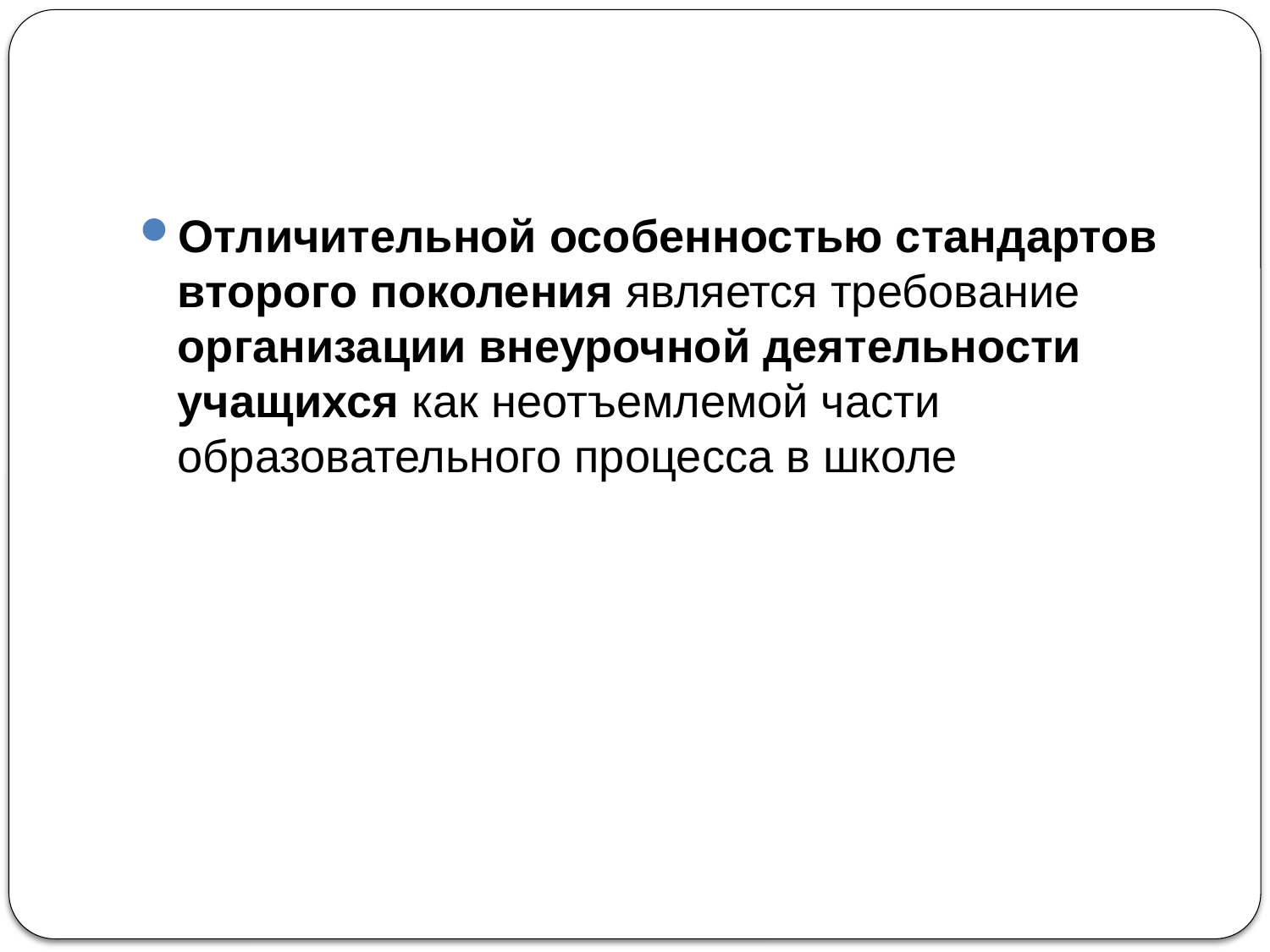

#
Отличительной особенностью стандартов второго поколения является требование организации внеурочной деятельности учащихся как неотъемлемой части образовательного процесса в школе